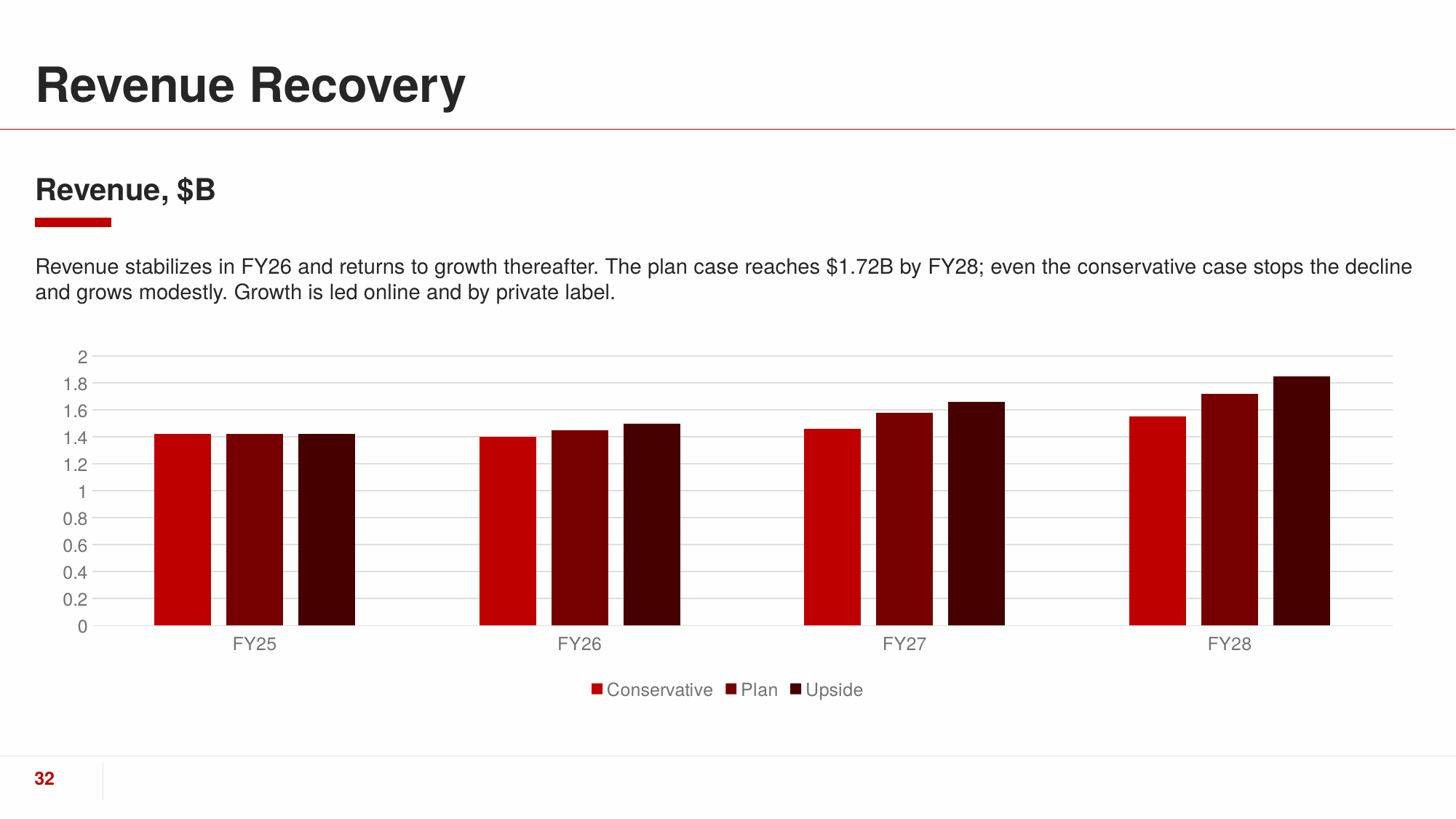

# Revenue Recovery
Revenue, $B
Revenue stabilizes in FY26 and returns to growth thereafter. The plan case reaches $1.72B by FY28; even the conservative case stops the decline and grows modestly. Growth is led online and by private label.

### Chart

| Category | Conservative | Plan | Upside |
|---|---|---|---|
| FY25 | 1.42 | 1.42 | 1.42 |
| FY26 | 1.4 | 1.45 | 1.5 |
| FY27 | 1.46 | 1.58 | 1.66 |
| FY28 | 1.55 | 1.72 | 1.85 |
32